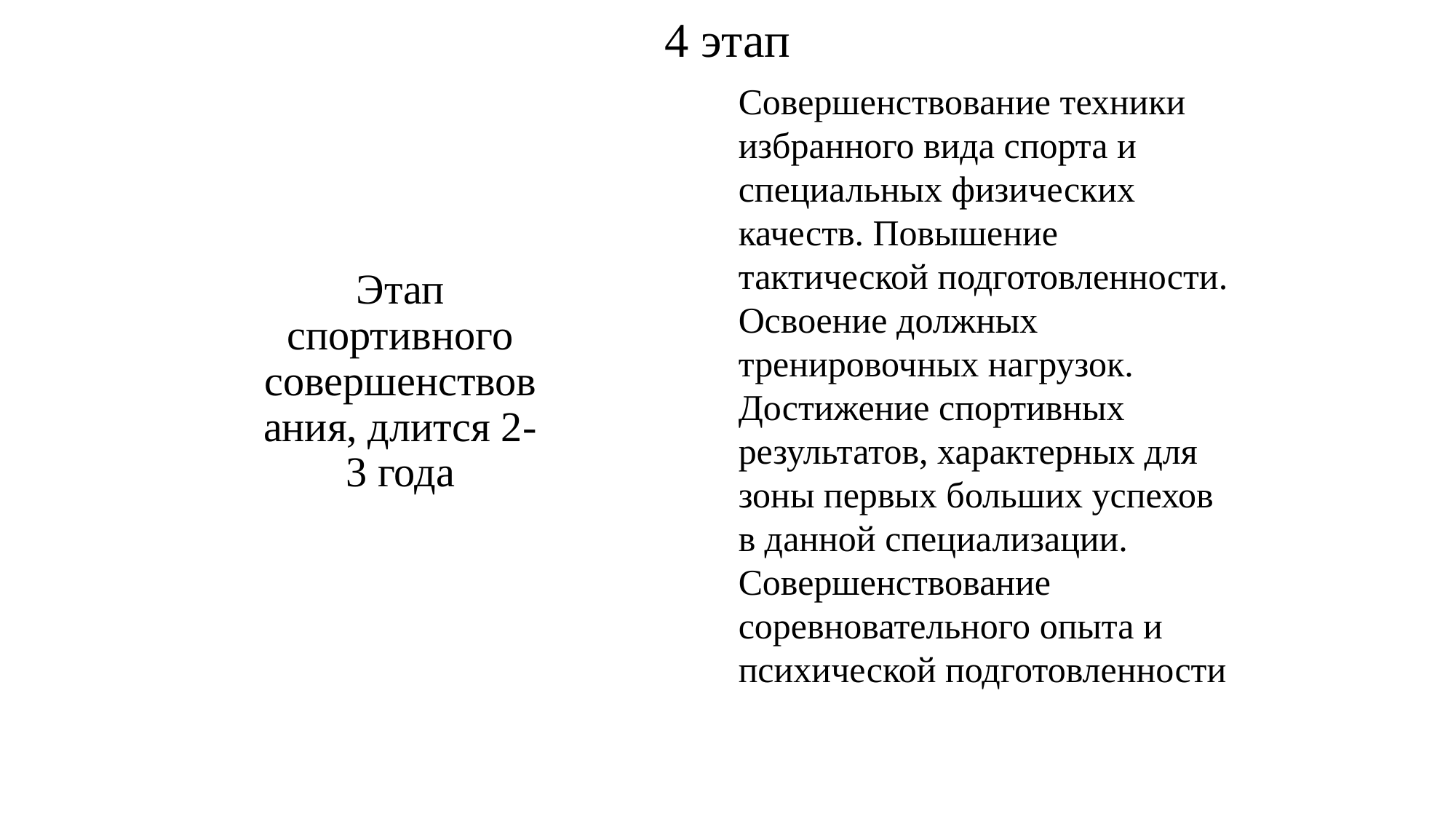

# 4 этап
Совершенствование техники избранного вида спорта и специальных физических качеств. Повышение тактической подготовленности. Освоение должных тренировочных нагрузок. Достижение спортивных результатов, характерных для зоны первых больших успехов в данной специализации. Совершенствование соревновательного опыта и психической подготовленности
Этап спортивного совершенствования, длится 2-3 года